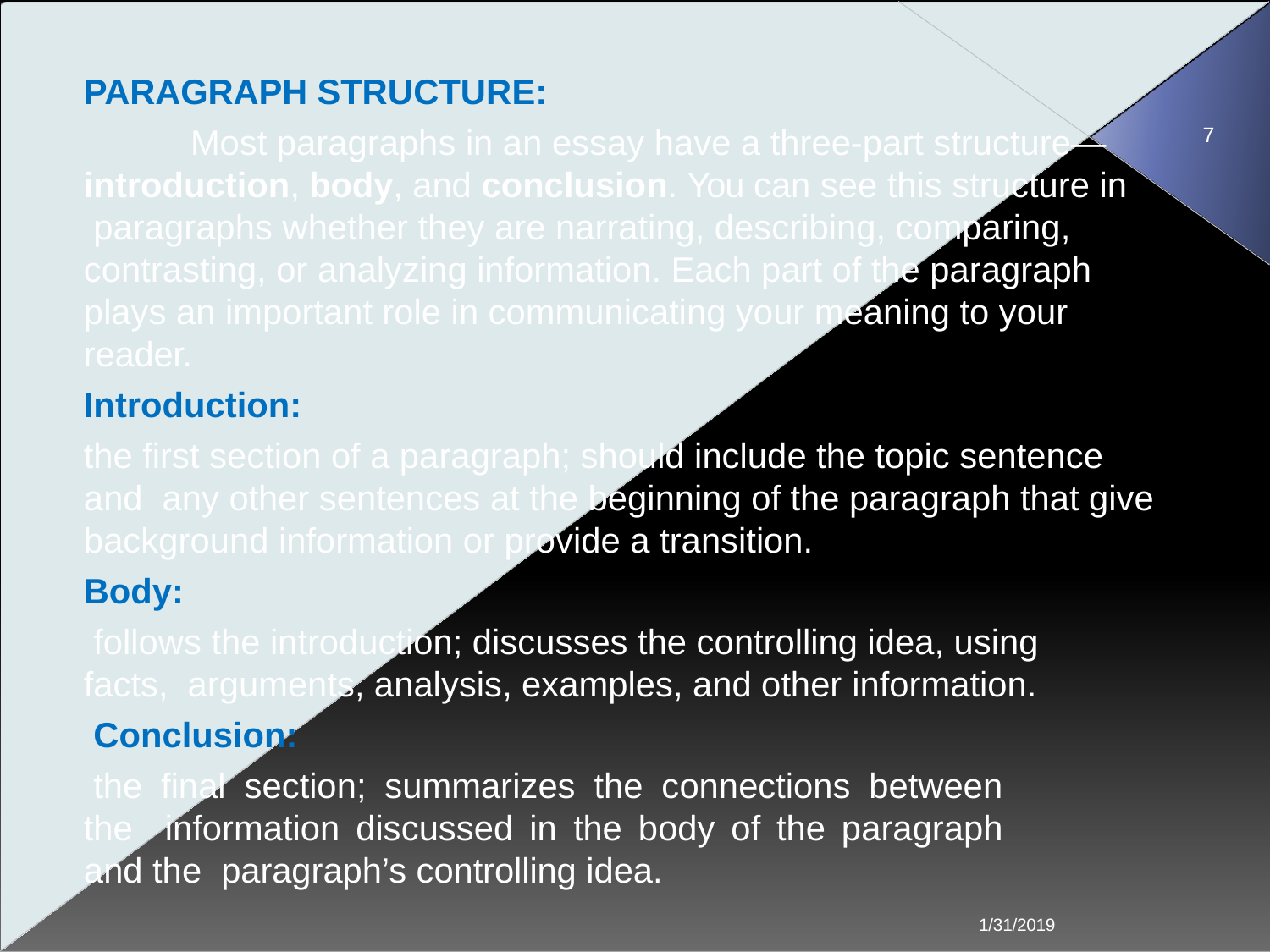

# PARAGRAPH STRUCTURE:
Most paragraphs in an essay have a three-part structure—  introduction, body, and conclusion. You can see this structure in  paragraphs whether they are narrating, describing, comparing,  contrasting, or analyzing information. Each part of the paragraph  plays an important role in communicating your meaning to your  reader.
7
Introduction:
the first section of a paragraph; should include the topic sentence and  any other sentences at the beginning of the paragraph that give  background information or provide a transition.
Body:
follows the introduction; discusses the controlling idea, using facts,  arguments, analysis, examples, and other information.
Conclusion:
the final section; summarizes the connections between the  information discussed in the body of the paragraph and the  paragraph’s controlling idea.
1/31/2019